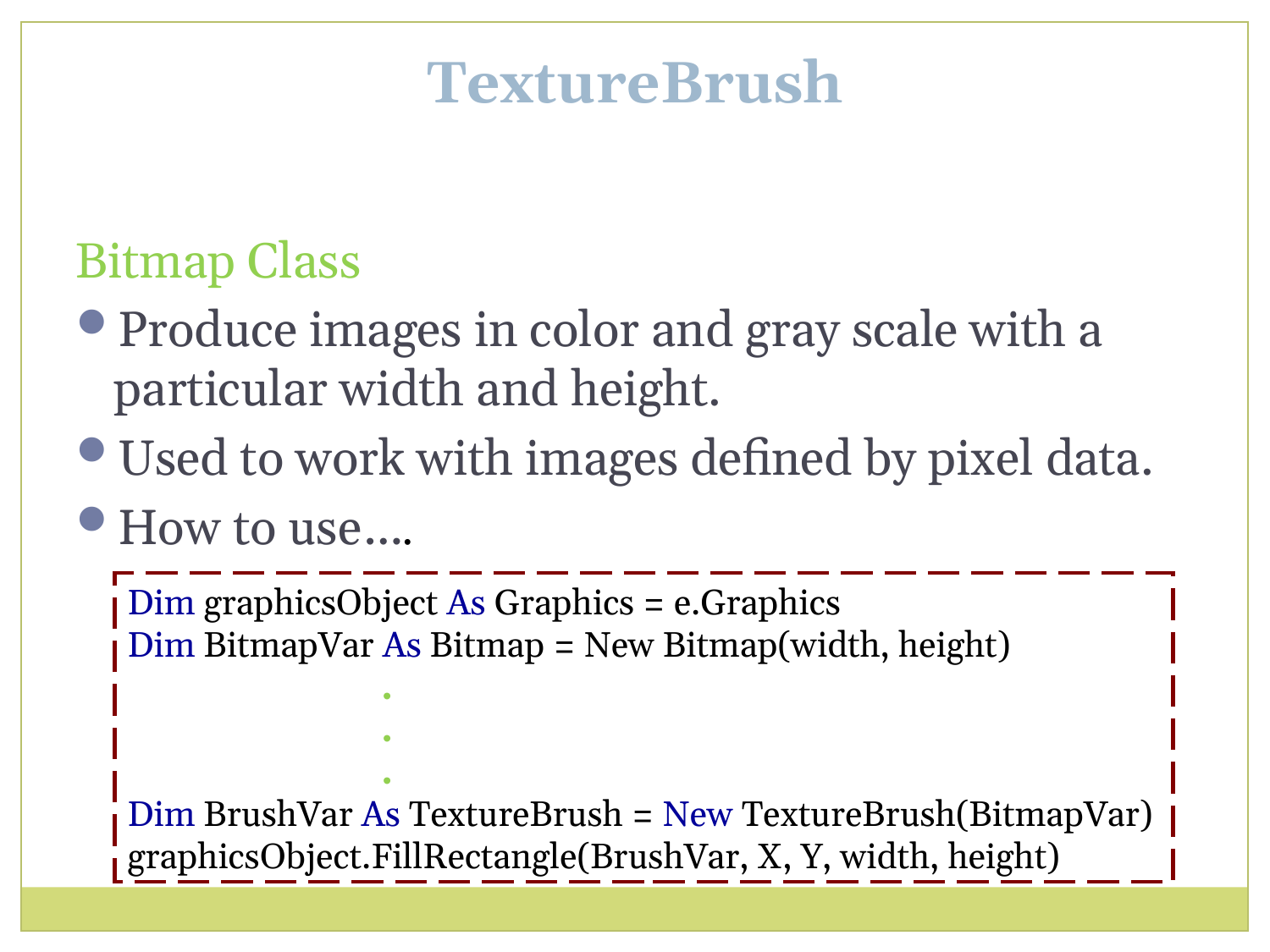

TextureBrush
Bitmap Class
Produce images in color and gray scale with a particular width and height.
Used to work with images defined by pixel data.
How to use….

Dim graphicsObject As Graphics = e.Graphics
Dim BitmapVar As Bitmap = New Bitmap(width, height)
		.
		.
		.
Dim BrushVar As TextureBrush = New TextureBrush(BitmapVar)
graphicsObject.FillRectangle(BrushVar, X, Y, width, height)